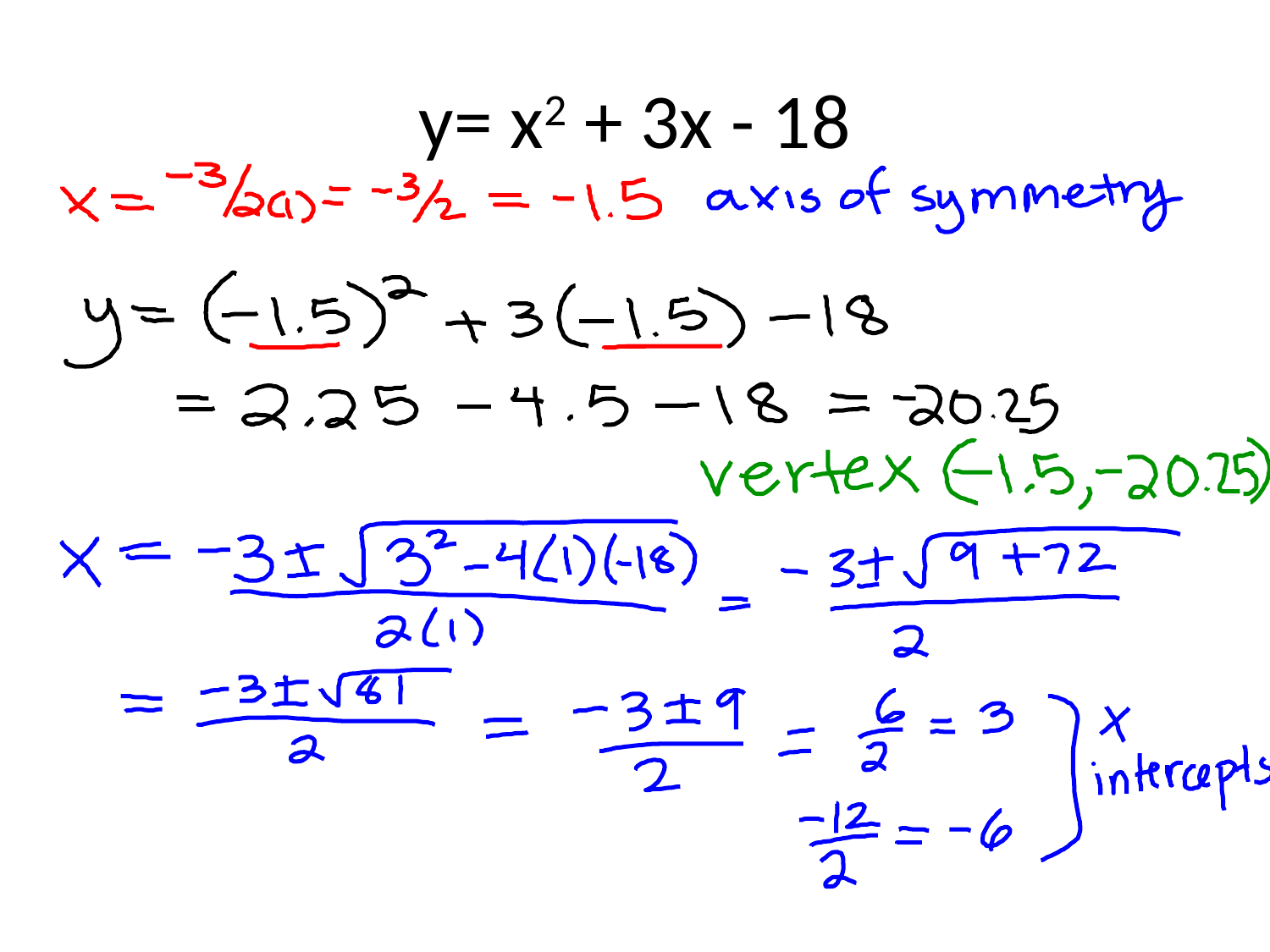

# y= x2 + 3x - 18